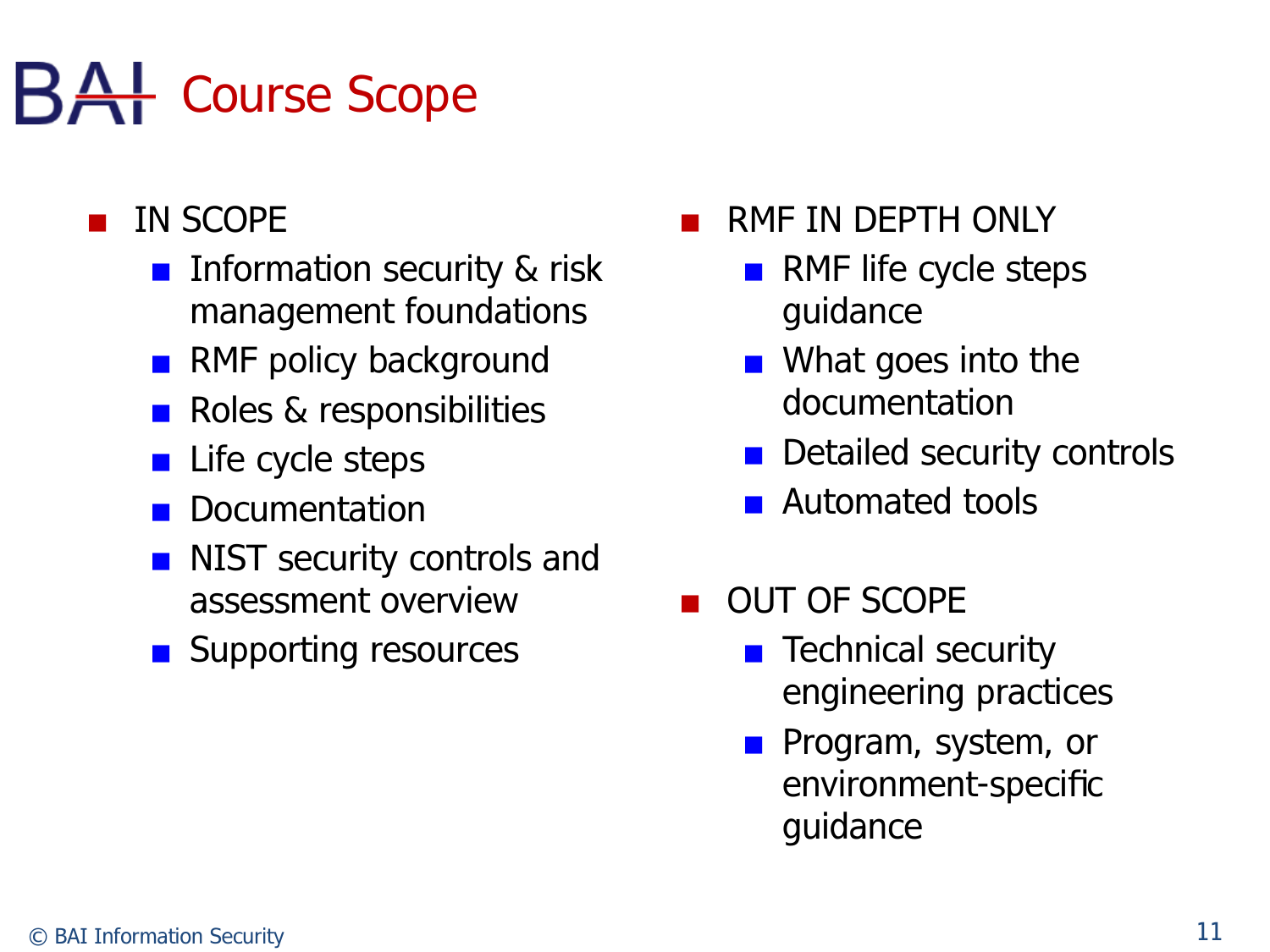

# Course Scope
IN SCOPE
Information security & risk management foundations
RMF policy background
Roles & responsibilities
Life cycle steps
Documentation
NIST security controls and assessment overview
Supporting resources

RMF IN DEPTH ONLY
RMF life cycle steps guidance
What goes into the documentation
Detailed security controls
Automated tools

OUT OF SCOPE
Technical security engineering practices
Program, system, or environment-specific guidance